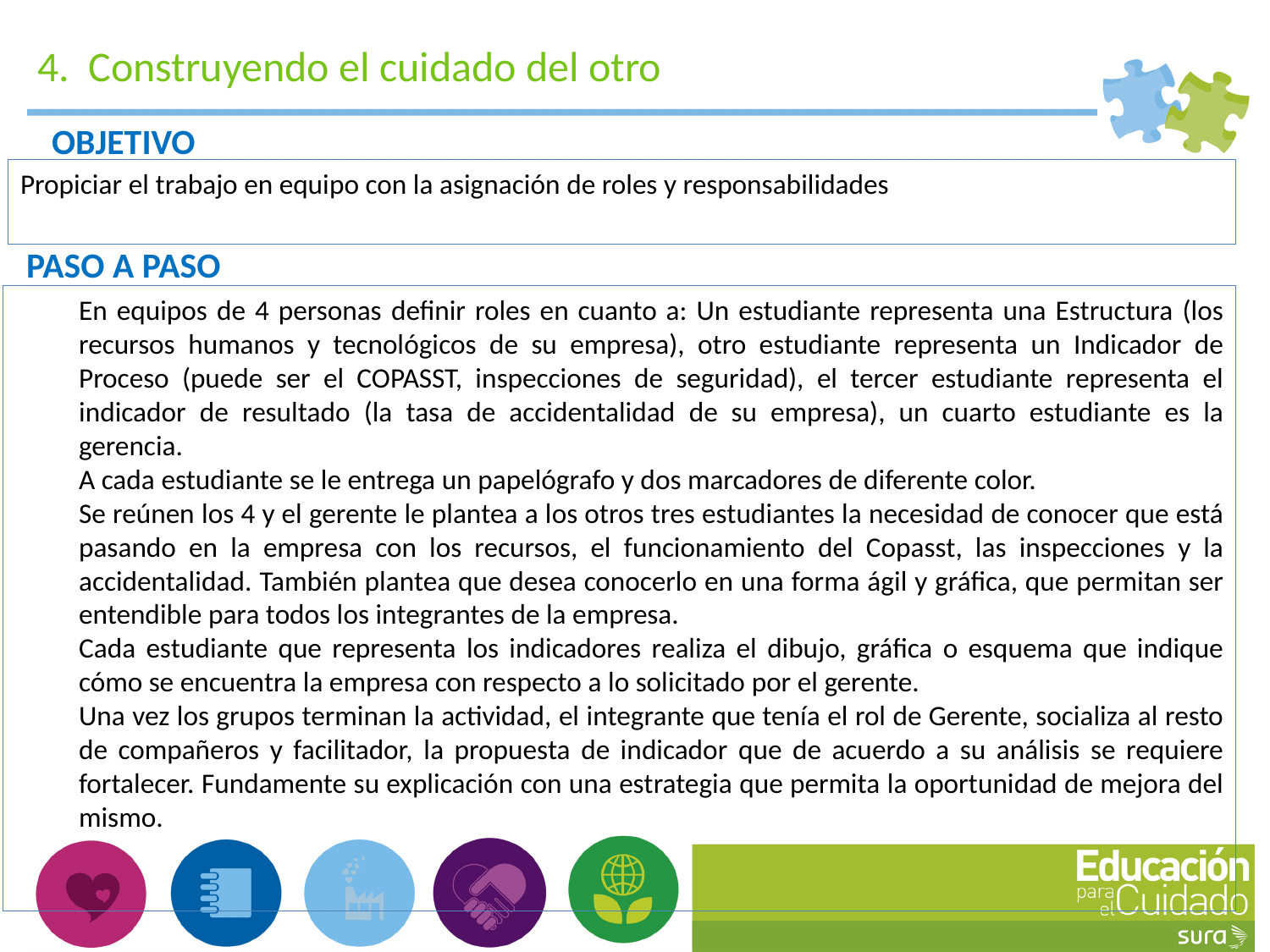

4.  Construyendo el cuidado del otro
OBJETIVO
Propiciar el trabajo en equipo con la asignación de roles y responsabilidades

PASO A PASO
En equipos de 4 personas definir roles en cuanto a: Un estudiante representa una Estructura (los recursos humanos y tecnológicos de su empresa), otro estudiante representa un Indicador de Proceso (puede ser el COPASST, inspecciones de seguridad), el tercer estudiante representa el indicador de resultado (la tasa de accidentalidad de su empresa), un cuarto estudiante es la gerencia.
A cada estudiante se le entrega un papelógrafo y dos marcadores de diferente color.
Se reúnen los 4 y el gerente le plantea a los otros tres estudiantes la necesidad de conocer que está pasando en la empresa con los recursos, el funcionamiento del Copasst, las inspecciones y la accidentalidad. También plantea que desea conocerlo en una forma ágil y gráfica, que permitan ser entendible para todos los integrantes de la empresa.
Cada estudiante que representa los indicadores realiza el dibujo, gráfica o esquema que indique cómo se encuentra la empresa con respecto a lo solicitado por el gerente.
Una vez los grupos terminan la actividad, el integrante que tenía el rol de Gerente, socializa al resto de compañeros y facilitador, la propuesta de indicador que de acuerdo a su análisis se requiere fortalecer. Fundamente su explicación con una estrategia que permita la oportunidad de mejora del mismo.